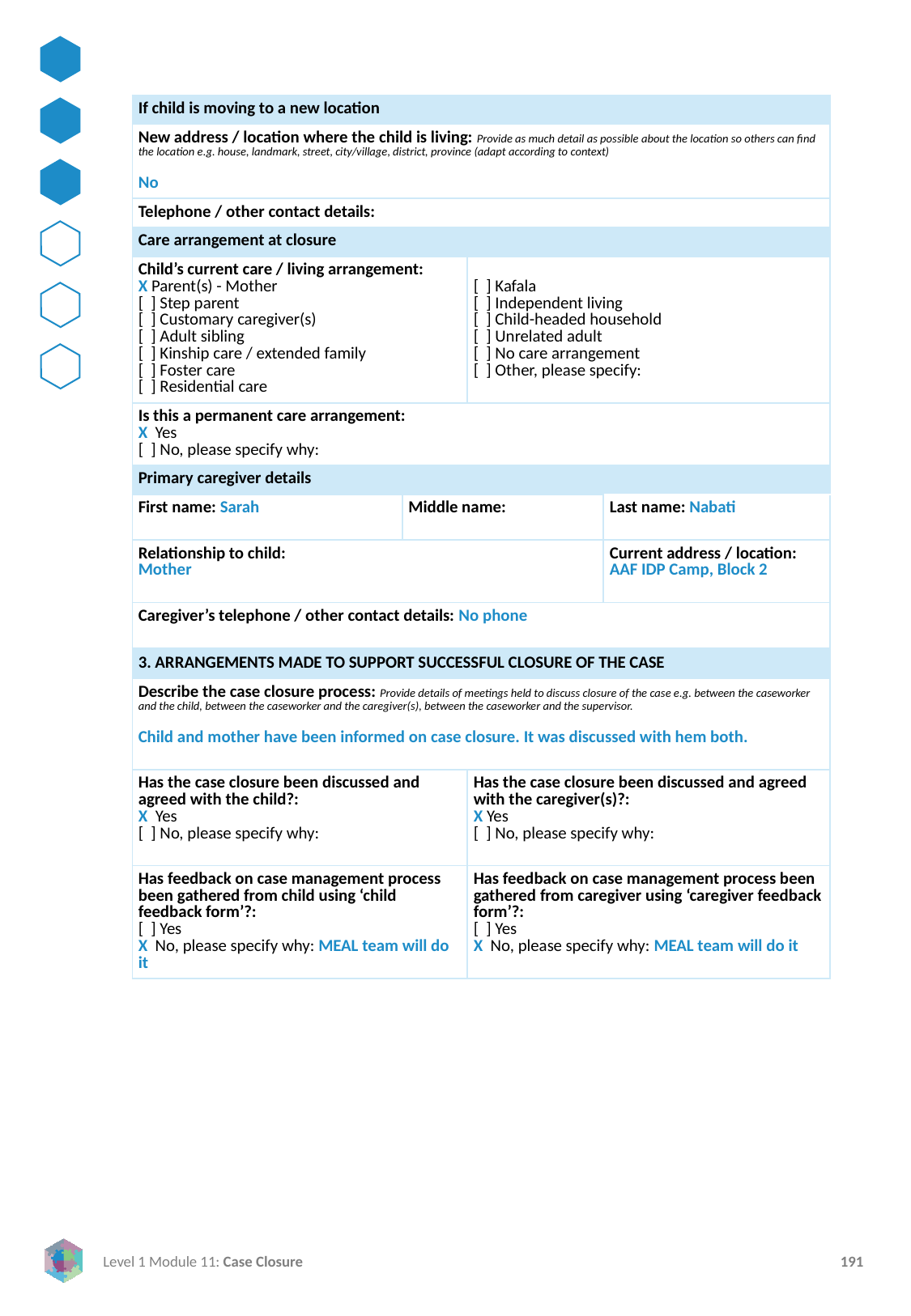

| If child is moving to a new location |  |  |  |
| --- | --- | --- | --- |
| New address / location where the child is living: Provide as much detail as possible about the location so others can find the location e.g. house, landmark, street, city/village, district, province (adapt according to context)   No |  |  |  |
| Telephone / other contact details: |  |  |  |
| Care arrangement at closure |  |  |  |
| Child’s current care / living arrangement: X Parent(s) - Mother [ ] Step parent [ ] Customary caregiver(s) [ ] Adult sibling [ ] Kinship care / extended family [ ] Foster care [ ] Residential care |  | [ ] Kafala [ ] Independent living [ ] Child-headed household [ ] Unrelated adult [ ] No care arrangement [ ] Other, please specify: |  |
| Is this a permanent care arrangement: X Yes [ ] No, please specify why: |  |  |  |
| Primary caregiver details |  |  |  |
| First name: Sarah | Middle name: | Middle name: | Last name: Nabati |
| Relationship to child: Mother |  |  | Current address / location: AAF IDP Camp, Block 2 |
| Caregiver’s telephone / other contact details: No phone |  |  |  |
| 3. ARRANGEMENTS MADE TO SUPPORT SUCCESSFUL CLOSURE OF THE CASE |  |  |  |
| Describe the case closure process: Provide details of meetings held to discuss closure of the case e.g. between the caseworker and the child, between the caseworker and the caregiver(s), between the caseworker and the supervisor.   Child and mother have been informed on case closure. It was discussed with hem both. |  |  |  |
| Has the case closure been discussed and agreed with the child?: X Yes [ ] No, please specify why: |  | Has the case closure been discussed and agreed with the caregiver(s)?: X Yes [ ] No, please specify why: |  |
| Has feedback on case management process been gathered from child using ‘child feedback form’?: [ ] Yes X No, please specify why: MEAL team will do it |  | Has feedback on case management process been gathered from caregiver using ‘caregiver feedback form’?: [ ] Yes X No, please specify why: MEAL team will do it | Has feedback on case management process been gathered from caregiver using ‘caregiver feedback form’?: [ ] Yes X No, please specify why: MEAL team will do it |